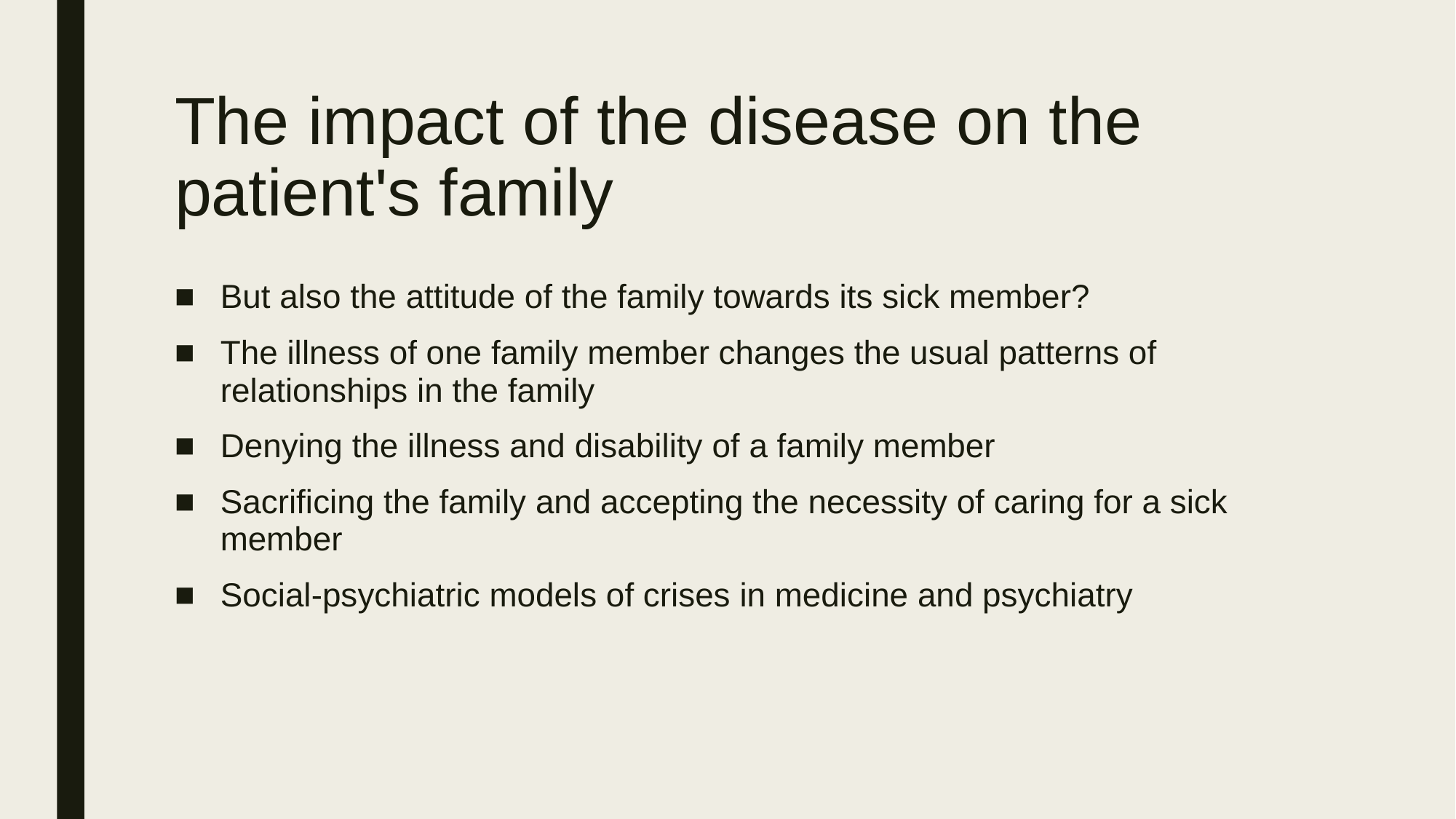

# The impact of the disease on the patient's family
But also the attitude of the family towards its sick member?
The illness of one family member changes the usual patterns of relationships in the family
Denying the illness and disability of a family member
Sacrificing the family and accepting the necessity of caring for a sick member
Social-psychiatric models of crises in medicine and psychiatry